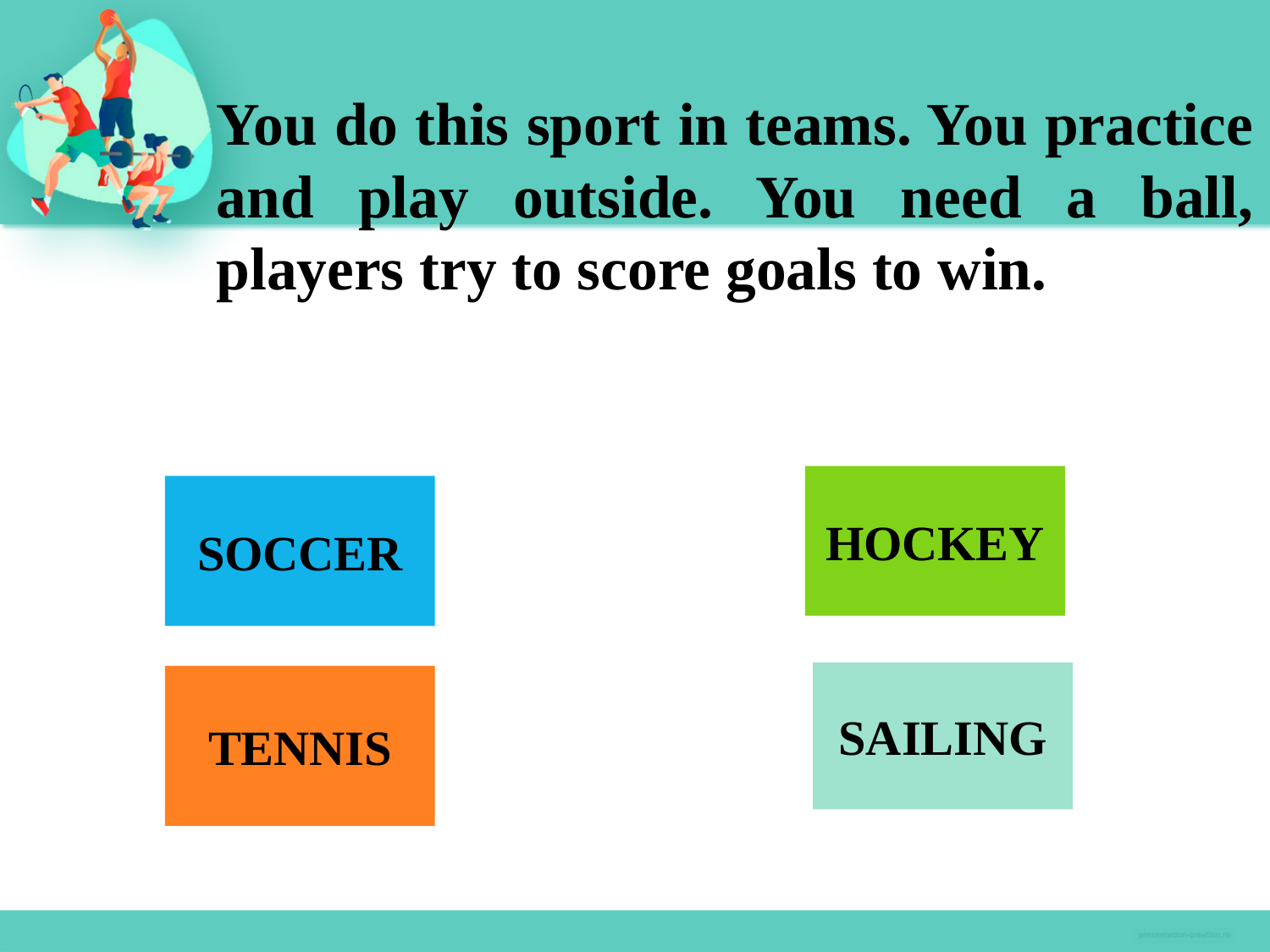

# You do this sport in teams. You practice and play outside. You need a ball, players try to score goals to win.

HOCKEY
SOCCER
SAILING
TENNIS